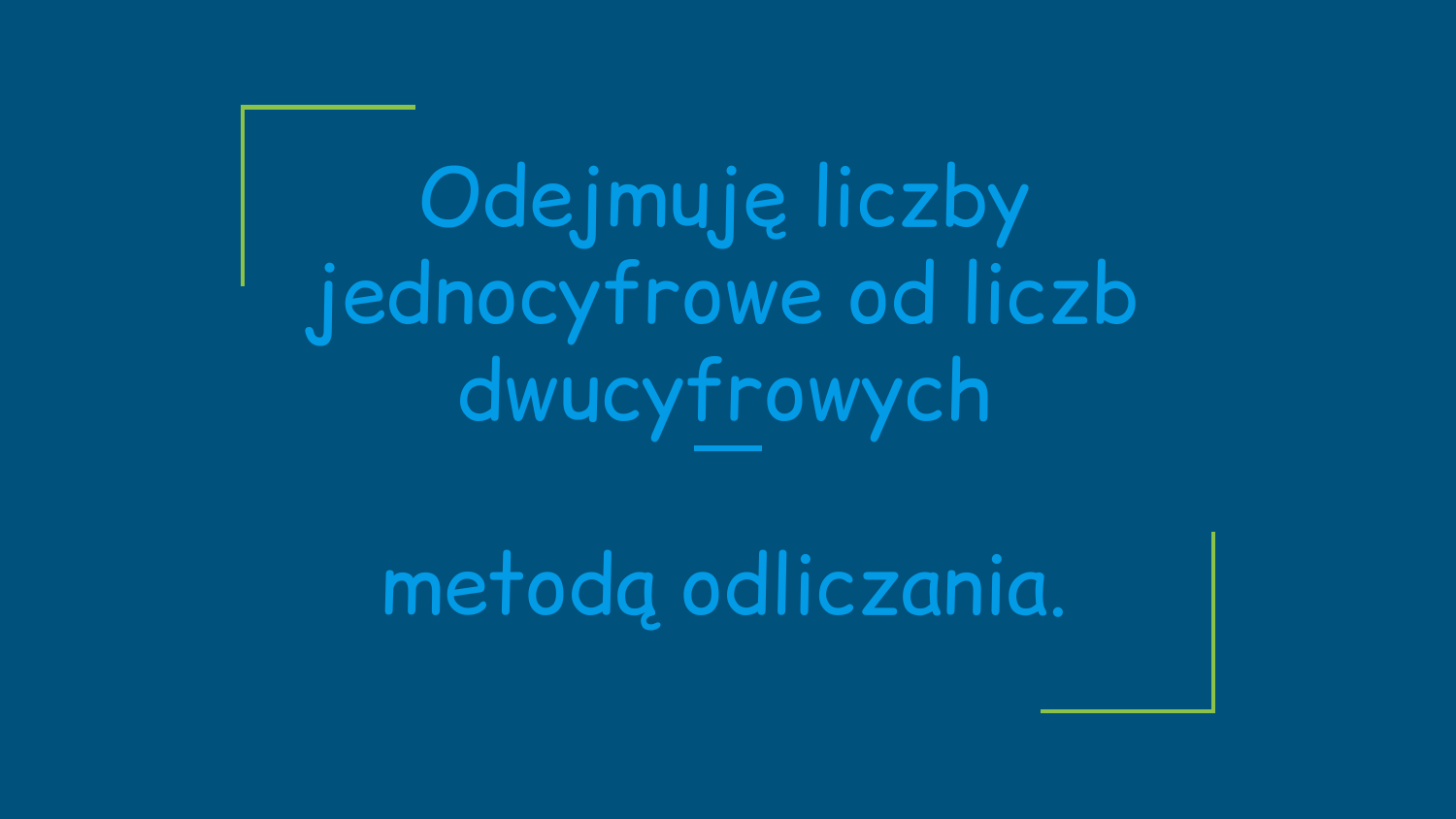

Odejmuję liczby jednocyfrowe od liczb dwucyfrowych

metodą odliczania.